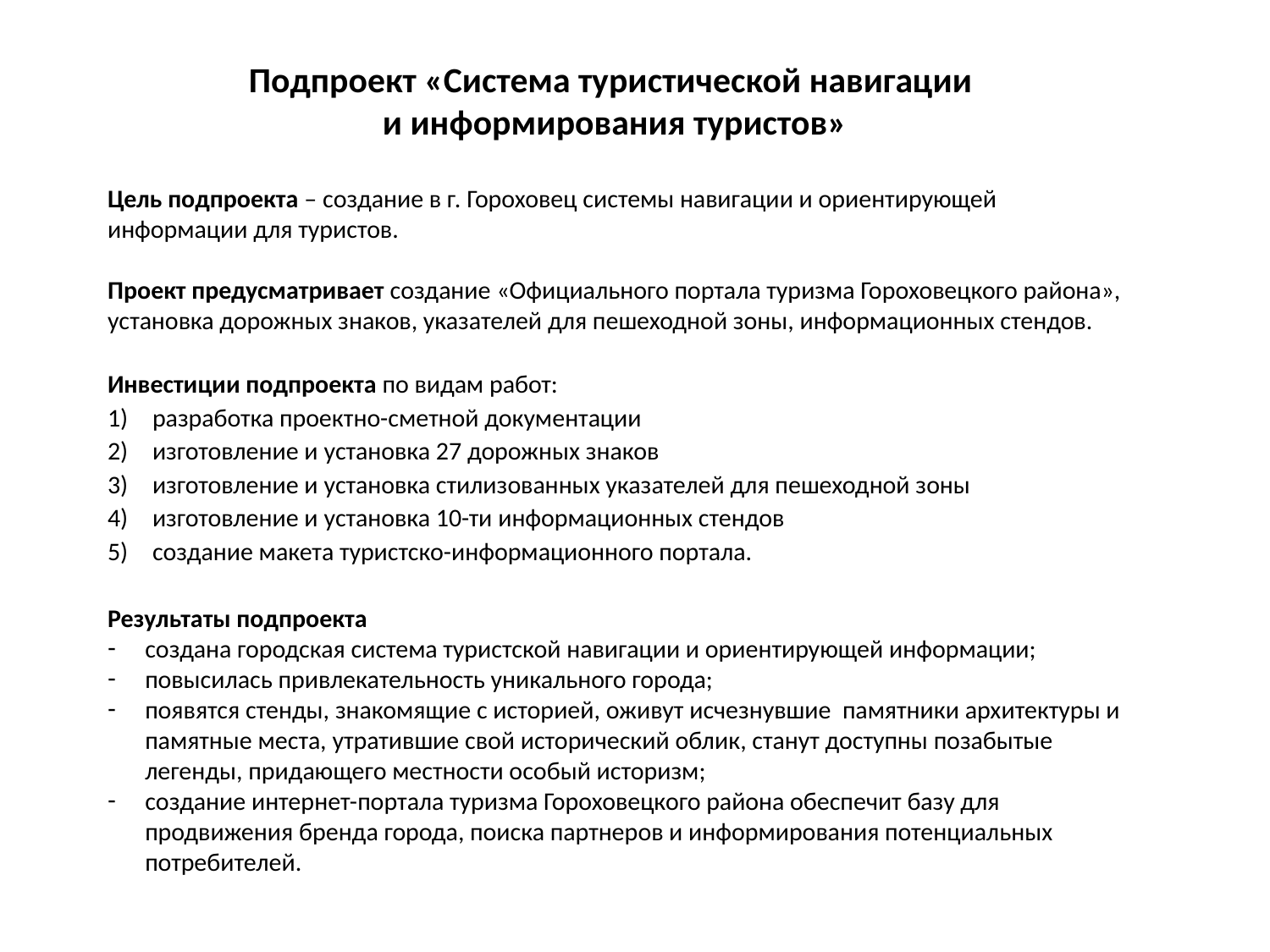

# Подпроект «Система туристической навигации и информирования туристов»
Цель подпроекта – создание в г. Гороховец системы навигации и ориентирующей информации для туристов.

Проект предусматривает создание «Официального портала туризма Гороховецкого района», установка дорожных знаков, указателей для пешеходной зоны, информационных стендов.

Инвестиции подпроекта по видам работ:
разработка проектно-сметной документации
изготовление и установка 27 дорожных знаков
изготовление и установка стилизованных указателей для пешеходной зоны
изготовление и установка 10-ти информационных стендов
создание макета туристско-информационного портала.

Результаты подпроекта
создана городская система туристской навигации и ориентирующей информации;
повысилась привлекательность уникального города;
появятся стенды, знакомящие с историей, оживут исчезнувшие  памятники архитектуры и памятные места, утратившие свой исторический облик, станут доступны позабытые легенды, придающего местности особый историзм;
создание интернет-портала туризма Гороховецкого района обеспечит базу для продвижения бренда города, поиска партнеров и информирования потенциальных потребителей.